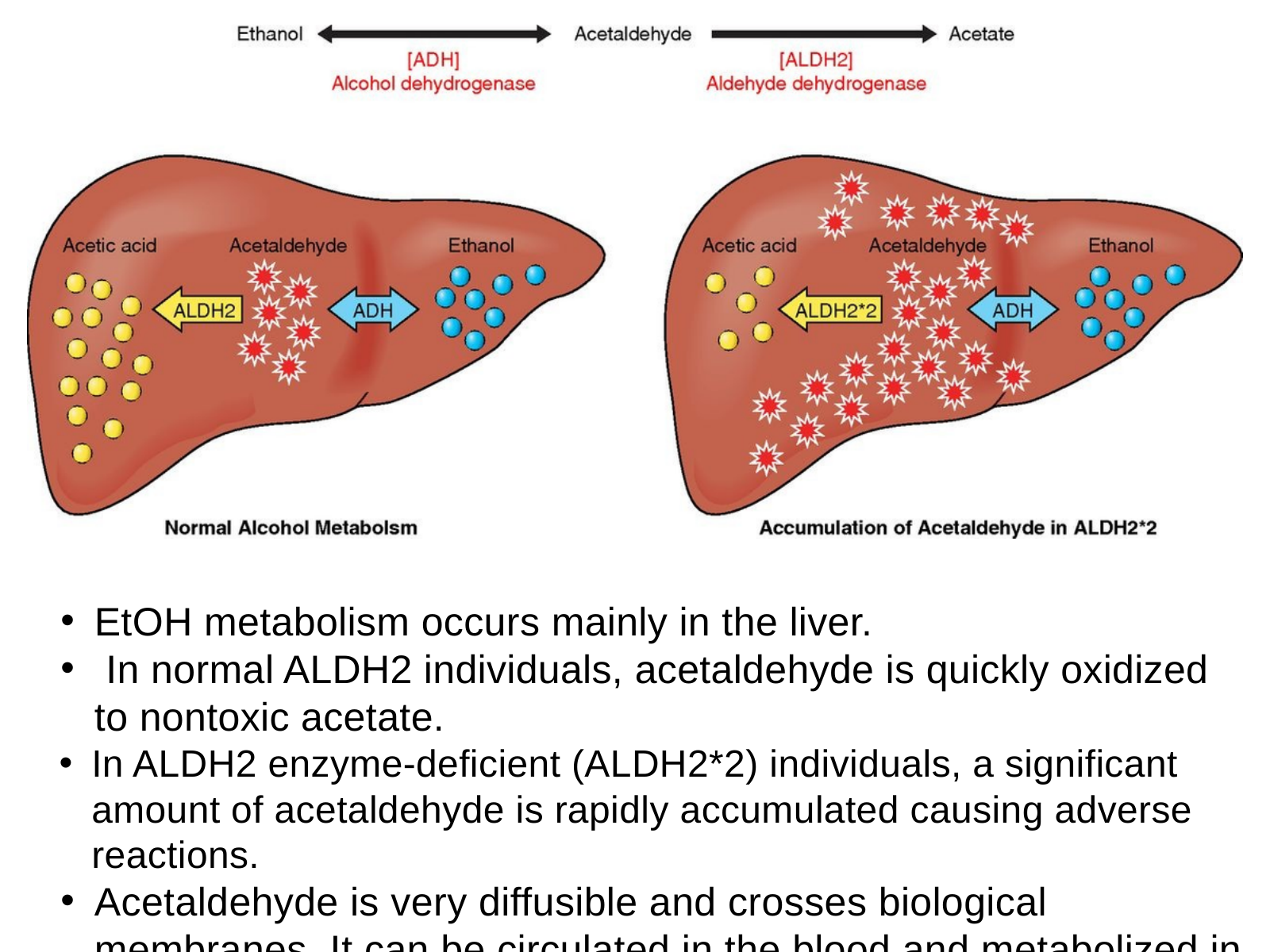

EtOH metabolism occurs mainly in the liver.
 In normal ALDH2 individuals, acetaldehyde is quickly oxidized to nontoxic acetate.
In ALDH2 enzyme-deficient (ALDH2*2) individuals, a significant amount of acetaldehyde is rapidly accumulated causing adverse reactions.
Acetaldehyde is very diffusible and crosses biological membranes. It can be circulated in the blood and metabolized in all tissues.